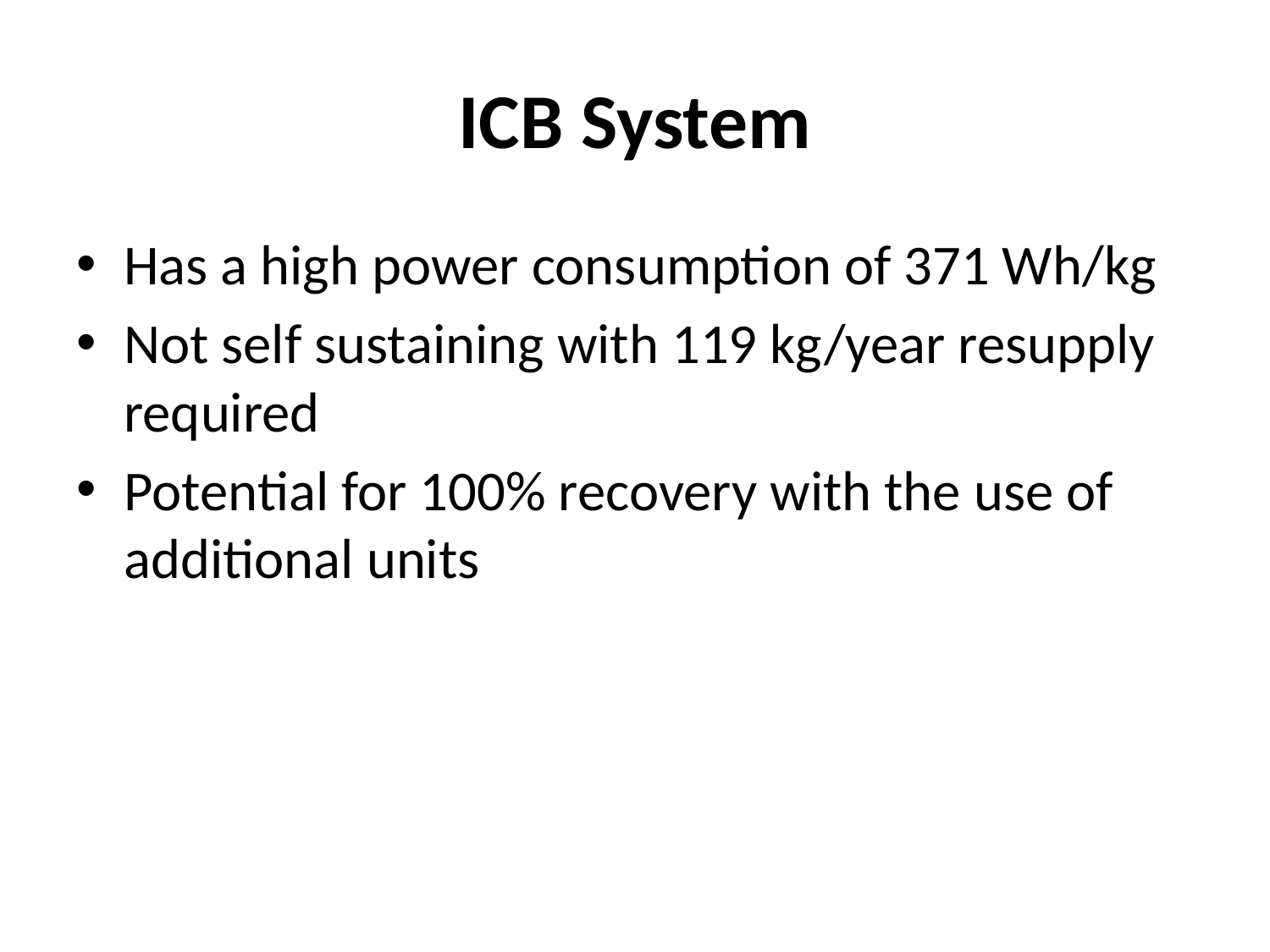

# ICB System
Has a high power consumption of 371 Wh/kg
Not self sustaining with 119 kg/year resupply required
Potential for 100% recovery with the use of additional units